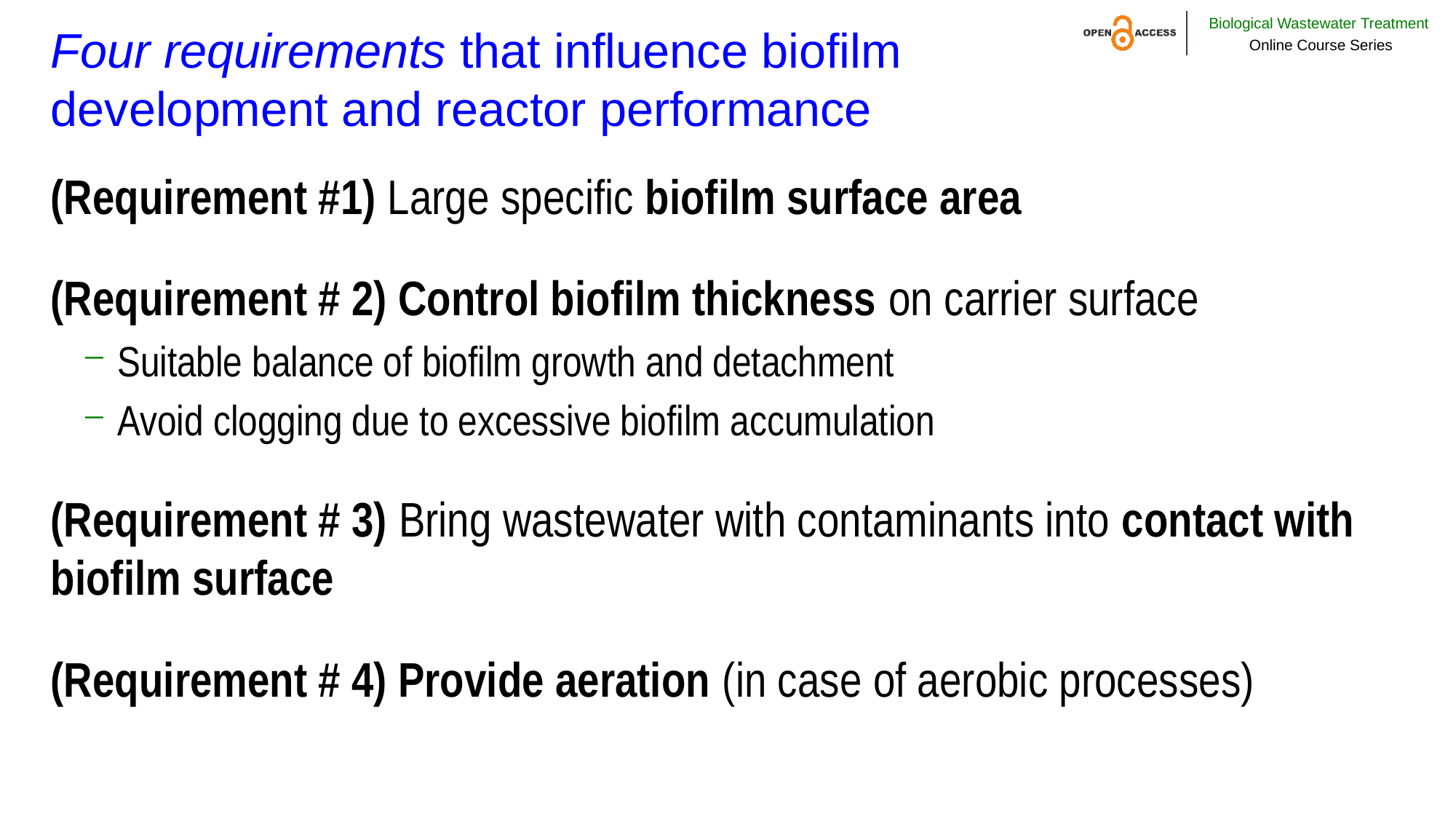

# Four requirements that influence biofilm development and reactor performance
(Requirement #1) Large specific biofilm surface area

(Requirement # 2) Control biofilm thickness on carrier surface
Suitable balance of biofilm growth and detachment
Avoid clogging due to excessive biofilm accumulation

(Requirement # 3) Bring wastewater with contaminants into contact with biofilm surface

(Requirement # 4) Provide aeration (in case of aerobic processes)